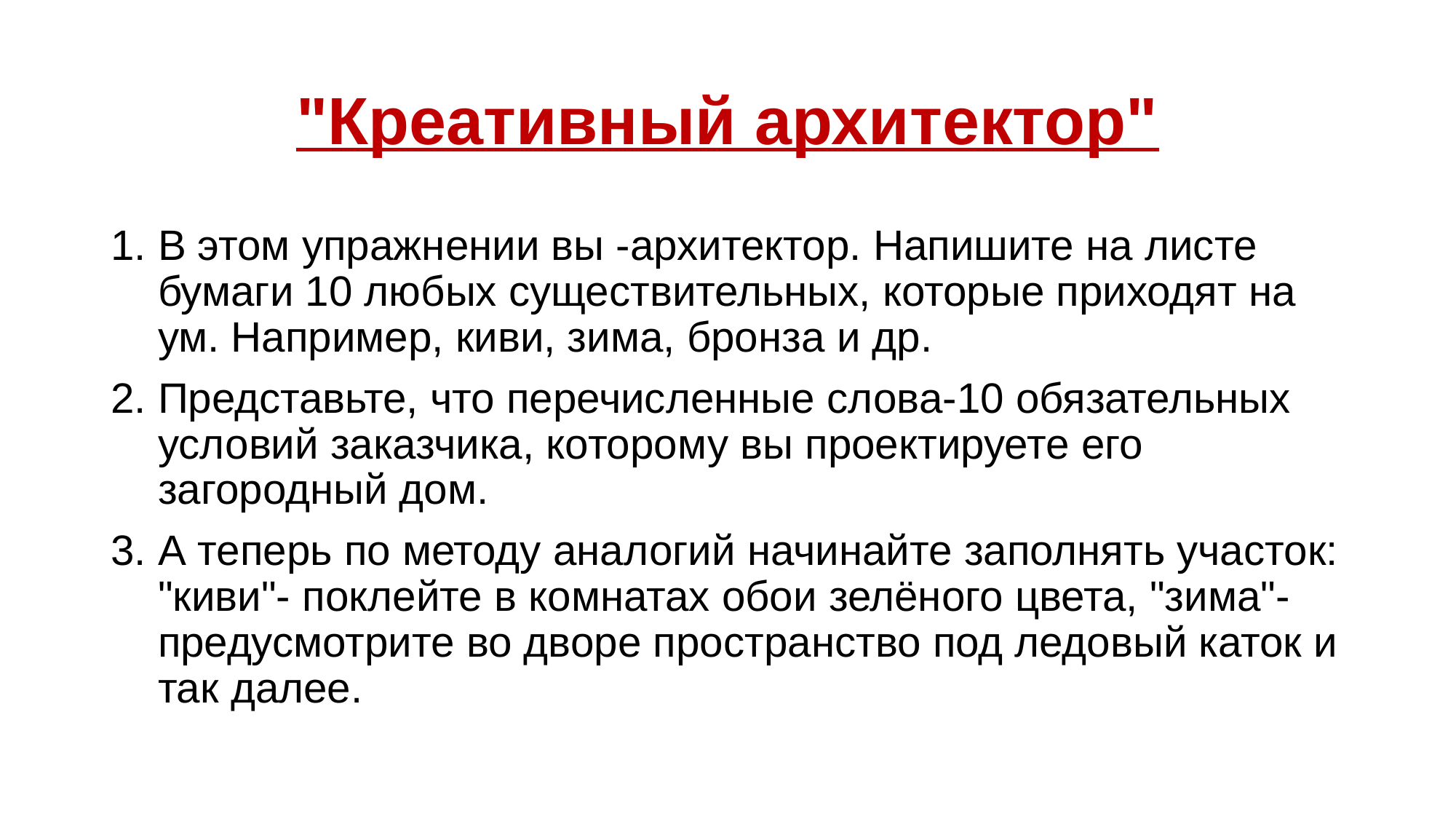

# "Креативный архитектор"
В этом упражнении вы -архитектор. Напишите на листе бумаги 10 любых существительных, которые приходят на ум. Например, киви, зима, бронза и др.
Представьте, что перечисленные слова-10 обязательных условий заказчика, которому вы проектируете его загородный дом.
А теперь по методу аналогий начинайте заполнять участок: "киви"- поклейте в комнатах обои зелёного цвета, "зима"- предусмотрите во дворе пространство под ледовый каток и так далее.